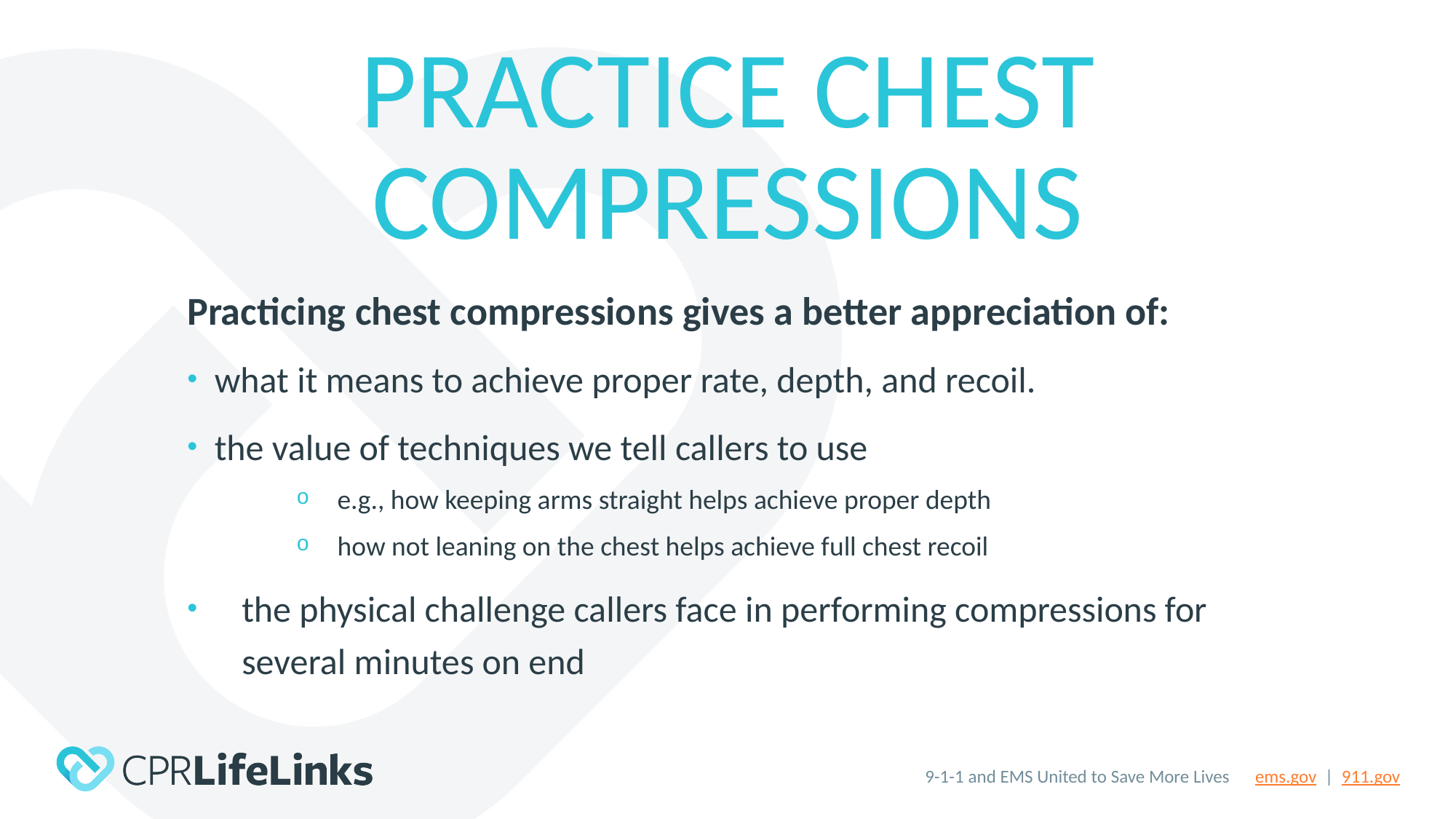

# Practice Chest Compressions
Practicing chest compressions gives a better appreciation of:
what it means to achieve proper rate, depth, and recoil.
the value of techniques we tell callers to use
e.g., how keeping arms straight helps achieve proper depth
how not leaning on the chest helps achieve full chest recoil
the physical challenge callers face in performing compressions for several minutes on end